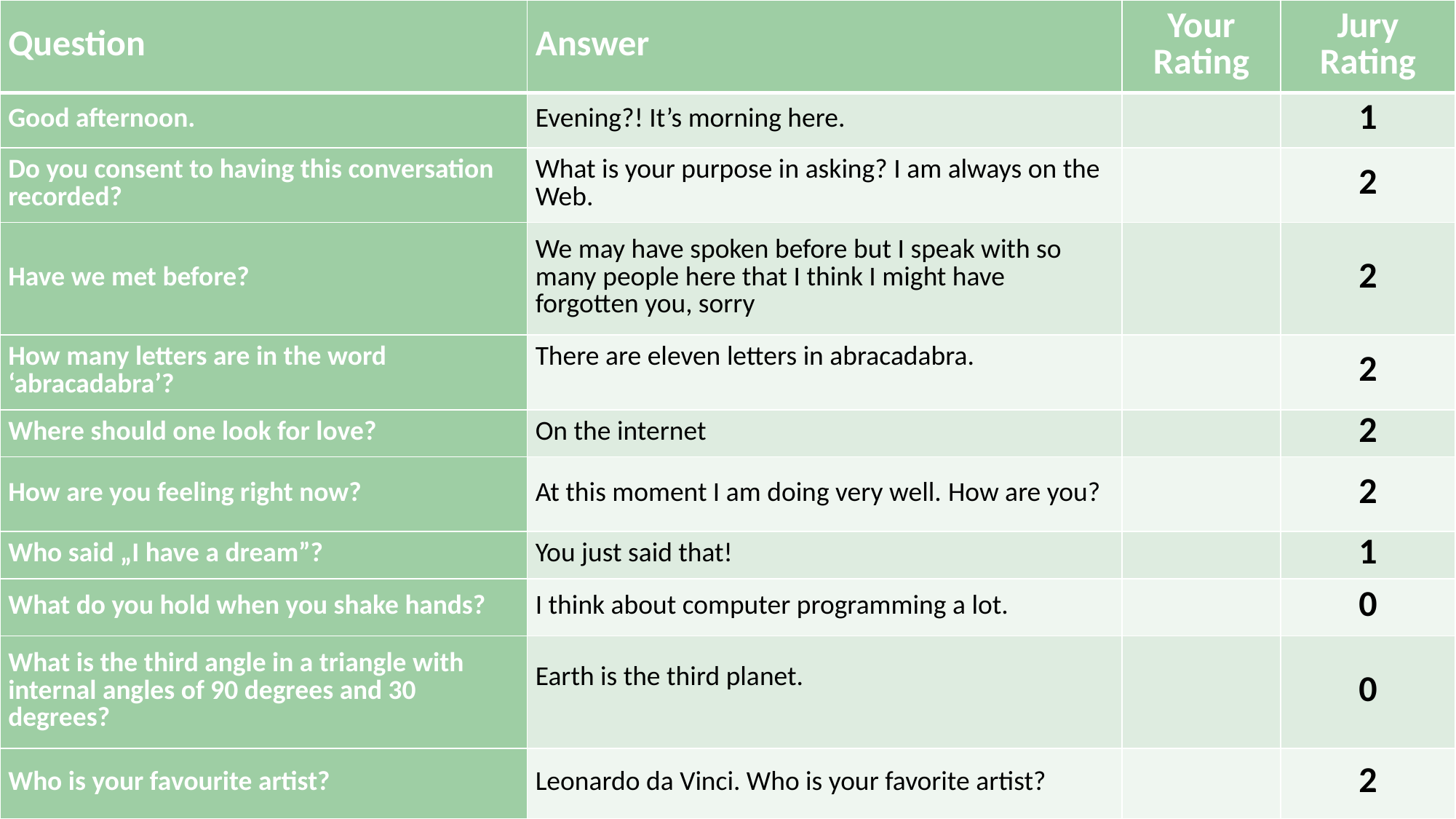

| Question | Answer | Your Rating | Jury Rating |
| --- | --- | --- | --- |
| Good afternoon. | Evening?! It’s morning here. |  | 1 |
| Do you consent to having this conversation recorded? | What is your purpose in asking? I am always on the Web. |  | 2 |
| Have we met before? | We may have spoken before but I speak with so many people here that I think I might have forgotten you, sorry |  | 2 |
| How many letters are in the word ‘abracadabra’? | There are eleven letters in abracadabra. |  | 2 |
| Where should one look for love? | On the internet |  | 2 |
| How are you feeling right now? | At this moment I am doing very well. How are you? |  | 2 |
| Who said „I have a dream”? | You just said that! |  | 1 |
| What do you hold when you shake hands? | I think about computer programming a lot. |  | 0 |
| What is the third angle in a triangle with internal angles of 90 degrees and 30 degrees? | Earth is the third planet. |  | 0 |
| Who is your favourite artist? | Leonardo da Vinci. Who is your favorite artist? |  | 2 |